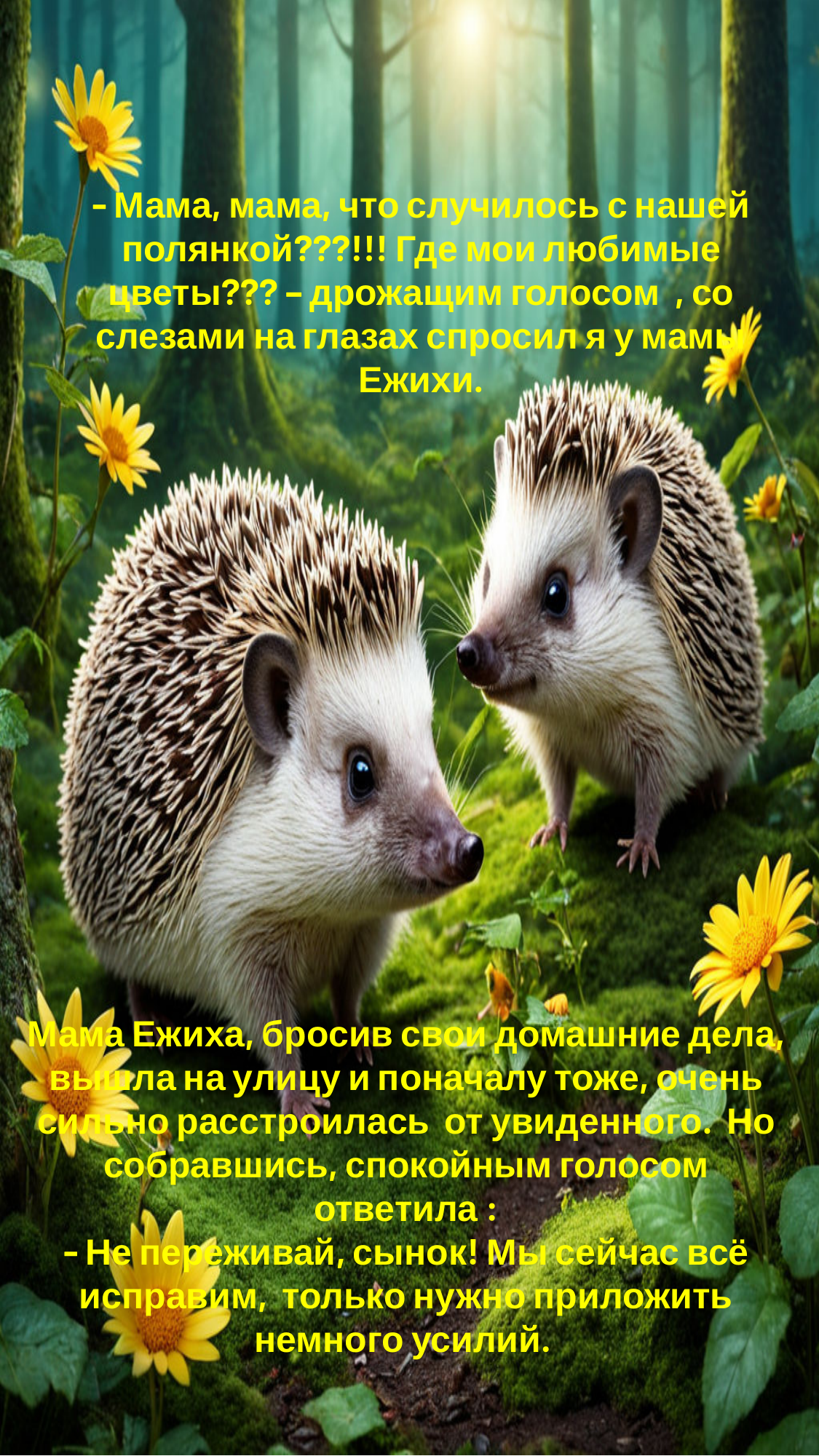

- Мама, мама, что случилось с нашей полянкой???!!! Где мои любимые цветы??? – дрожащим голосом  , со слезами на глазах спросил я у мамы Ежихи.
Мама Ежиха, бросив свои домашние дела, вышла на улицу и поначалу тоже, очень сильно расстроилась  от увиденного.  Но собравшись, спокойным голосом ответила :
- Не переживай, сынок! Мы сейчас всё исправим,  только нужно приложить немного усилий.